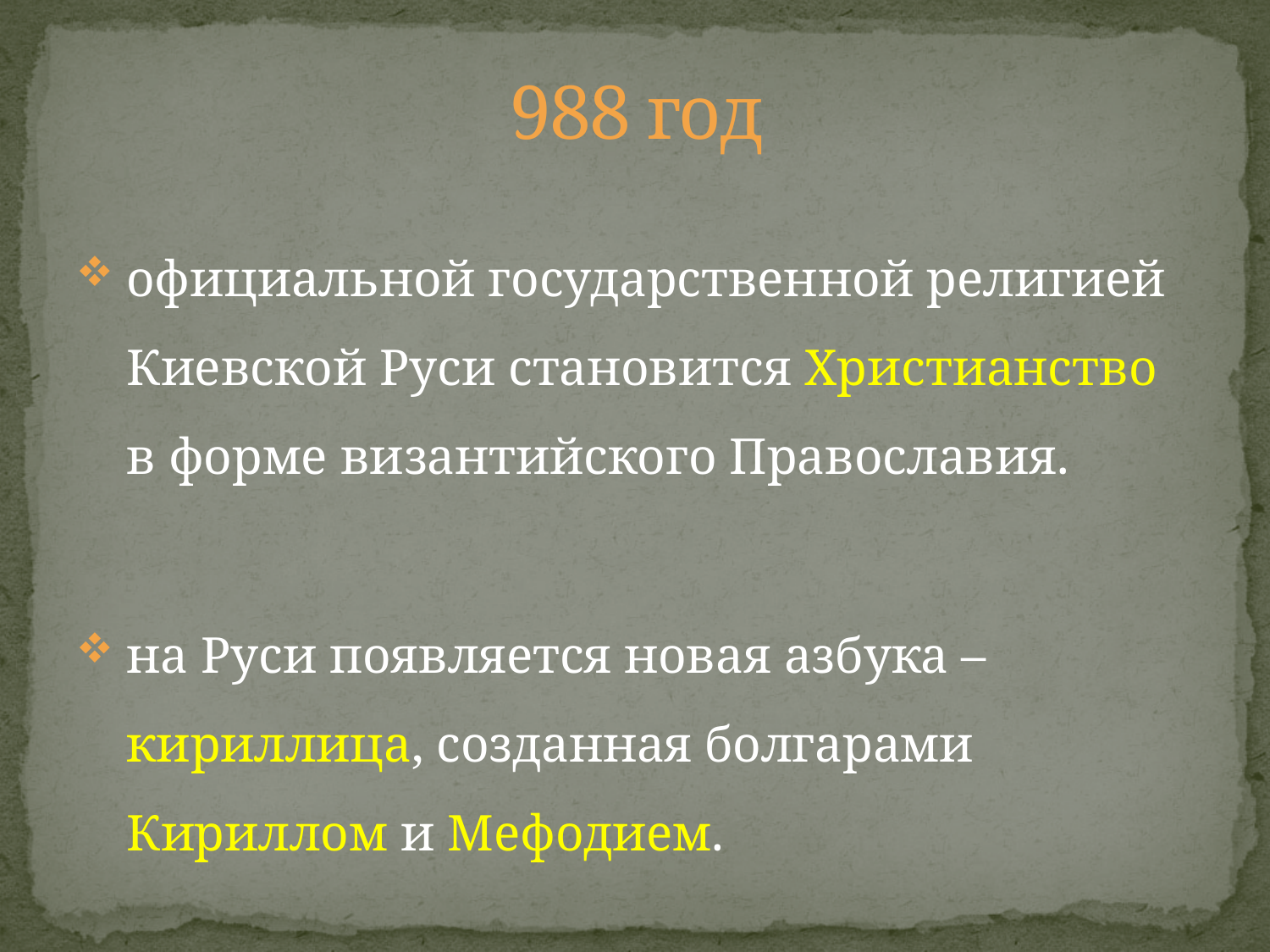

# 988 год
официальной государственной религией Киевской Руси становится Христианство в форме византийского Православия.

на Руси появляется новая азбука – кириллица, созданная болгарами Кириллом и Мефодием.